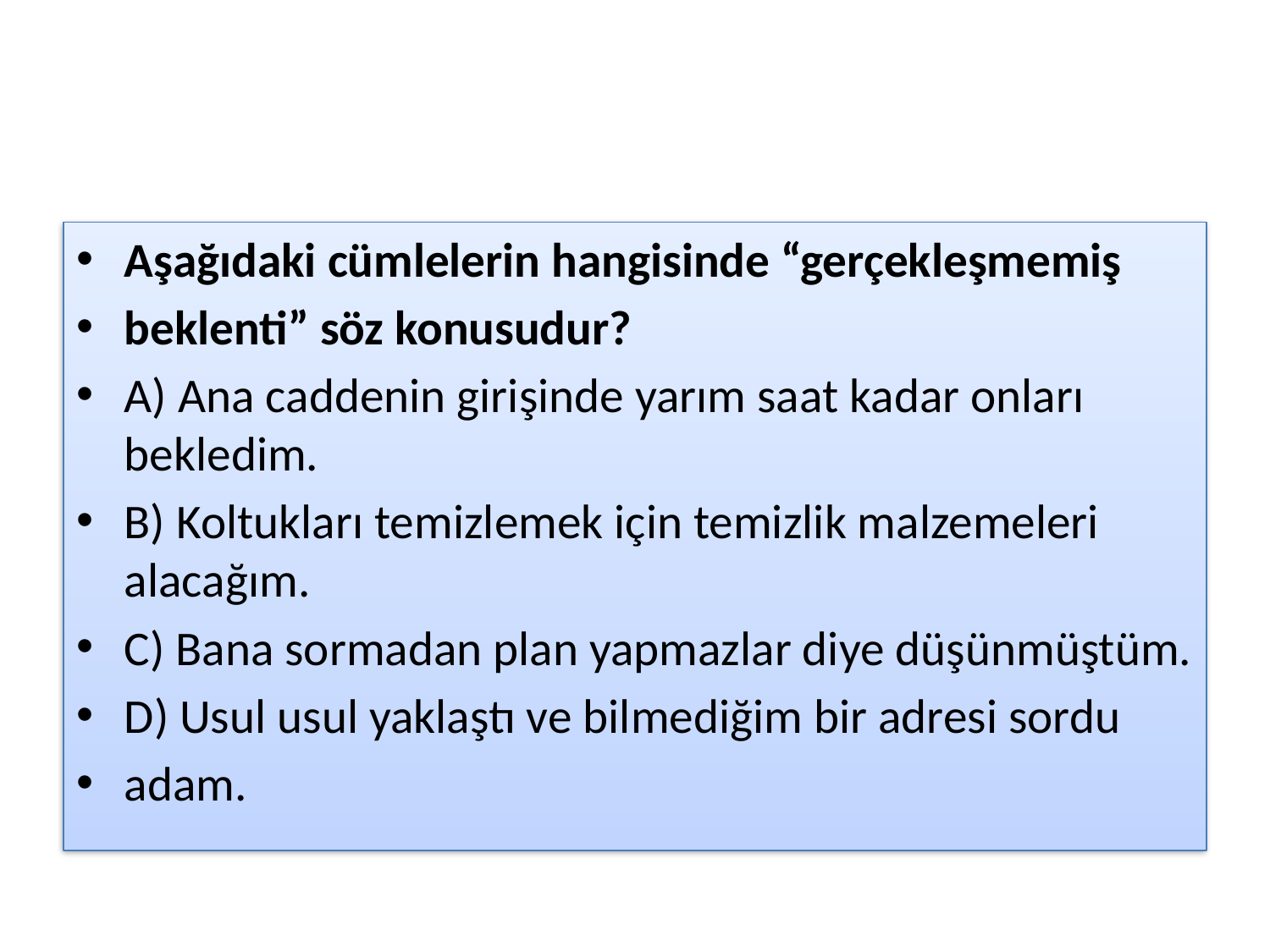

#
Aşağıdaki cümlelerin hangisinde “gerçekleşmemiş
beklenti” söz konusudur?
A) Ana caddenin girişinde yarım saat kadar onları bekledim.
B) Koltukları temizlemek için temizlik malzemeleri alacağım.
C) Bana sormadan plan yapmazlar diye düşünmüştüm.
D) Usul usul yaklaştı ve bilmediğim bir adresi sordu
adam.